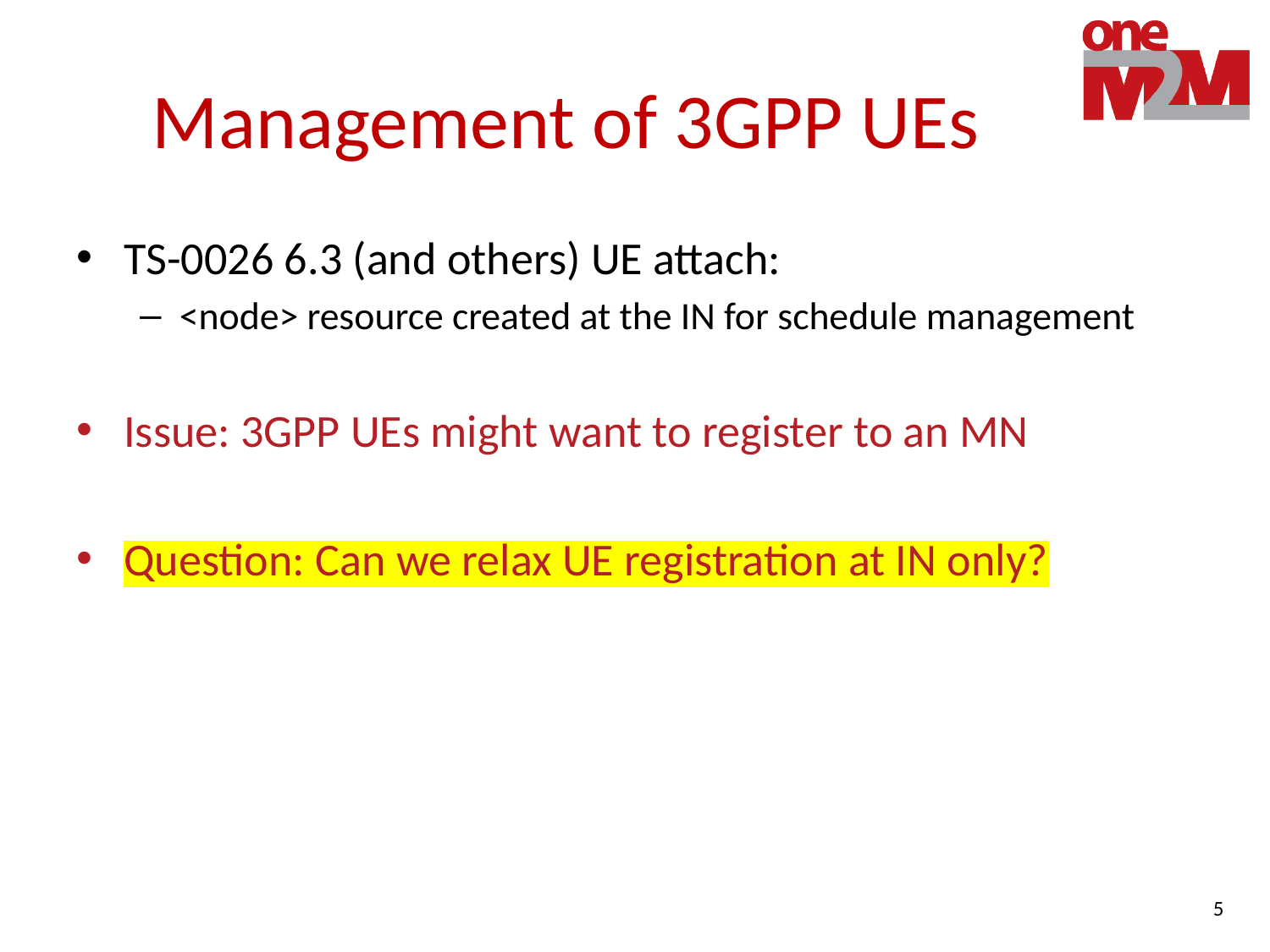

# Management of 3GPP UEs
TS-0026 6.3 (and others) UE attach:
<node> resource created at the IN for schedule management

Issue: 3GPP UEs might want to register to an MN

Question: Can we relax UE registration at IN only?